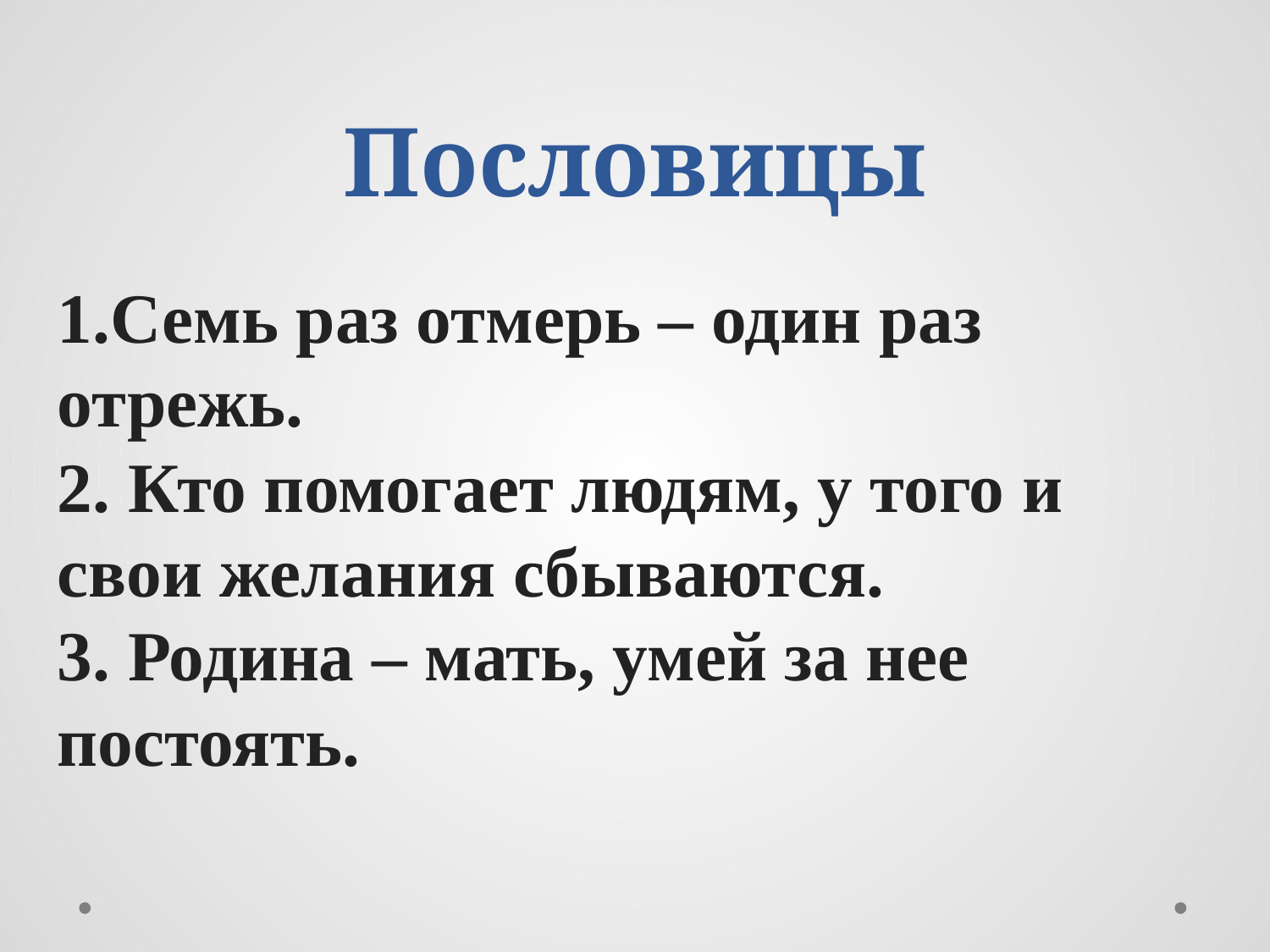

# Пословицы
1.Семь раз отмерь – один раз отрежь.
2. Кто помогает людям, у того и свои желания сбываются.
3. Родина – мать, умей за нее постоять.